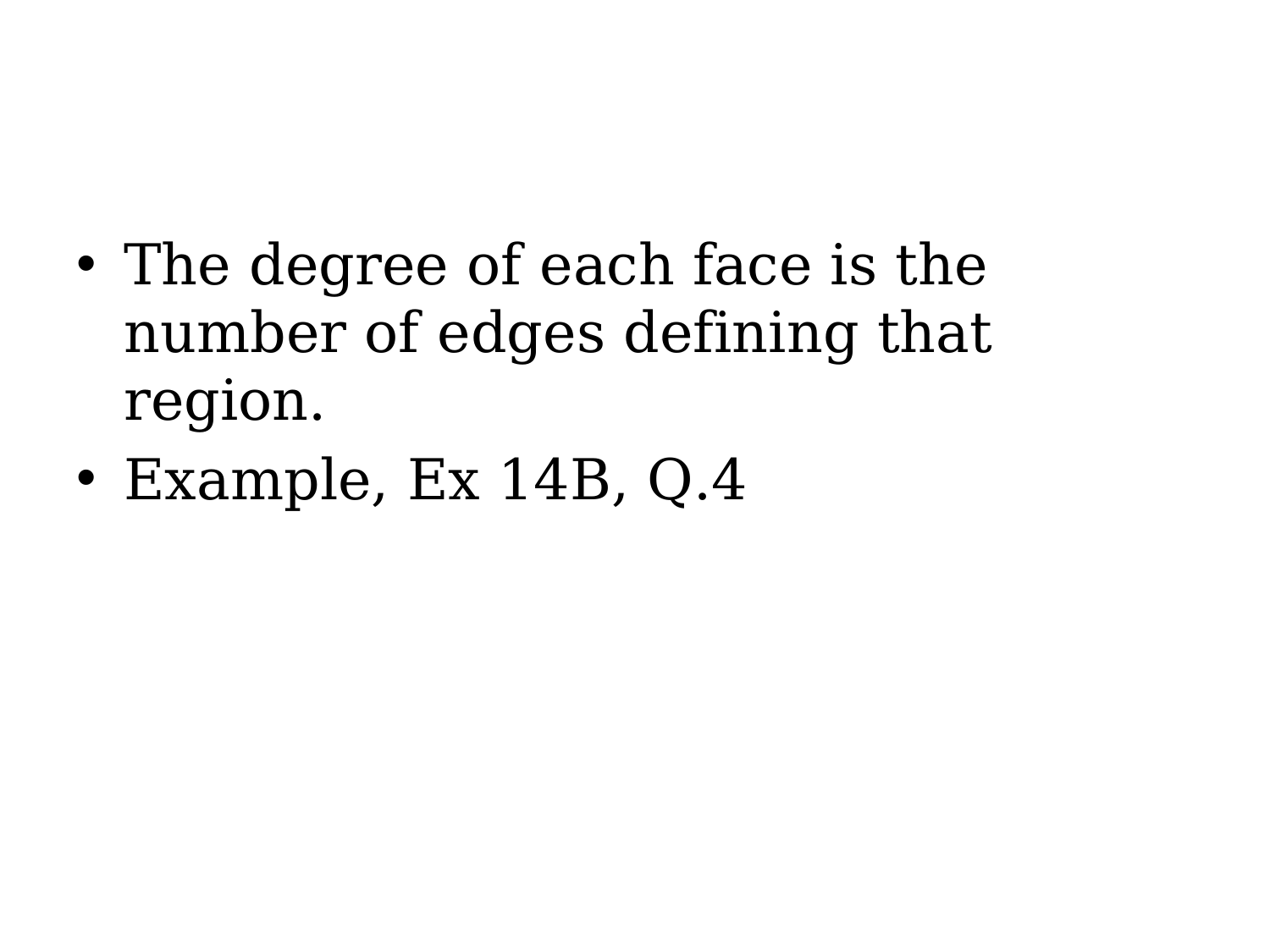

#
The degree of each face is the number of edges defining that region.
Example, Ex 14B, Q.4